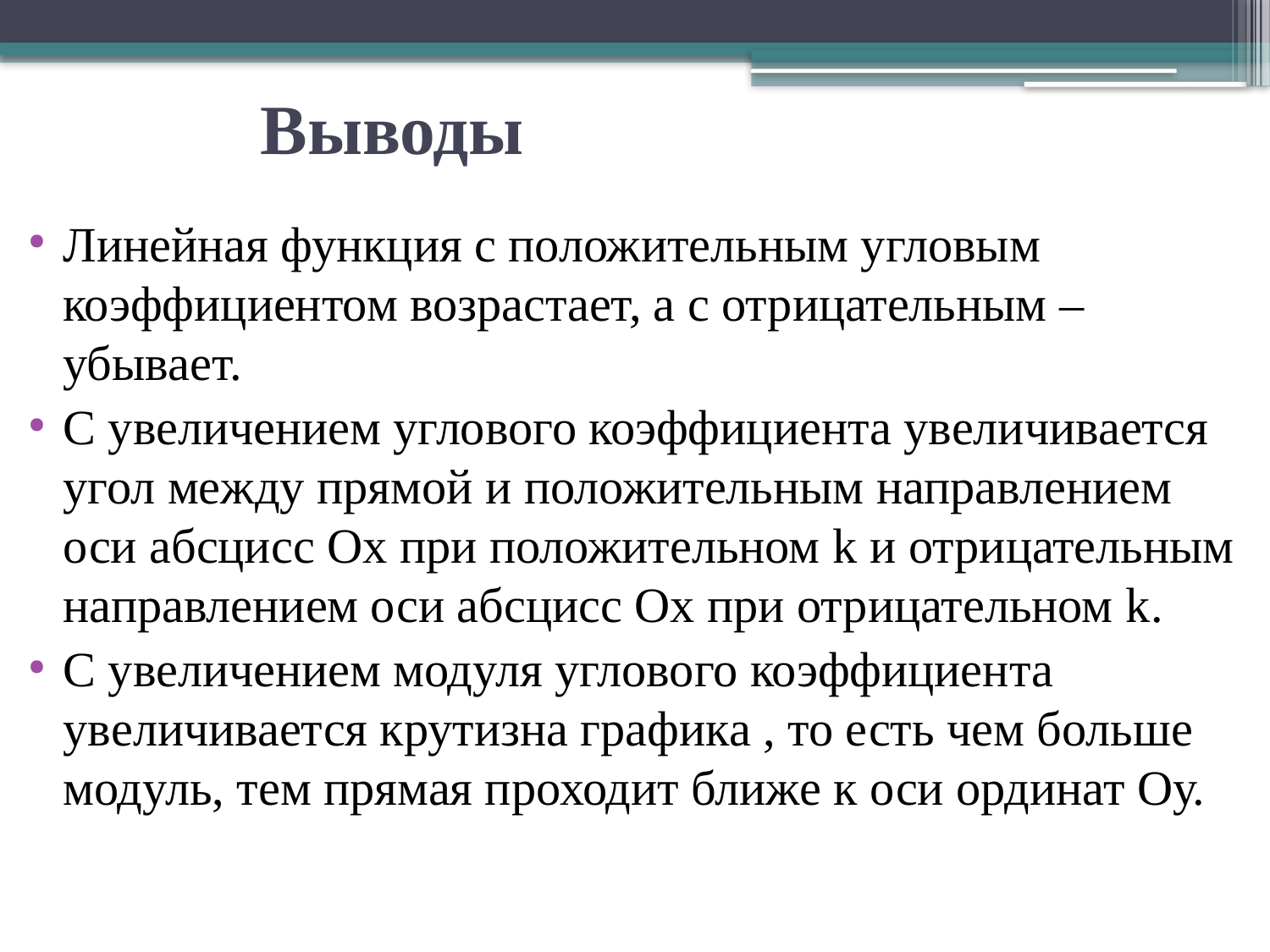

# Выводы
Линейная функция с положительным угловым коэффициентом возрастает, а с отрицательным –убывает.
С увеличением углового коэффициента увеличивается угол между прямой и положительным направлением оси абсцисс Ох при положительном k и отрицательным направлением оси абсцисс Ох при отрицательном k.
С увеличением модуля углового коэффициента увеличивается крутизна графика , то есть чем больше модуль, тем прямая проходит ближе к оси ординат Оу.